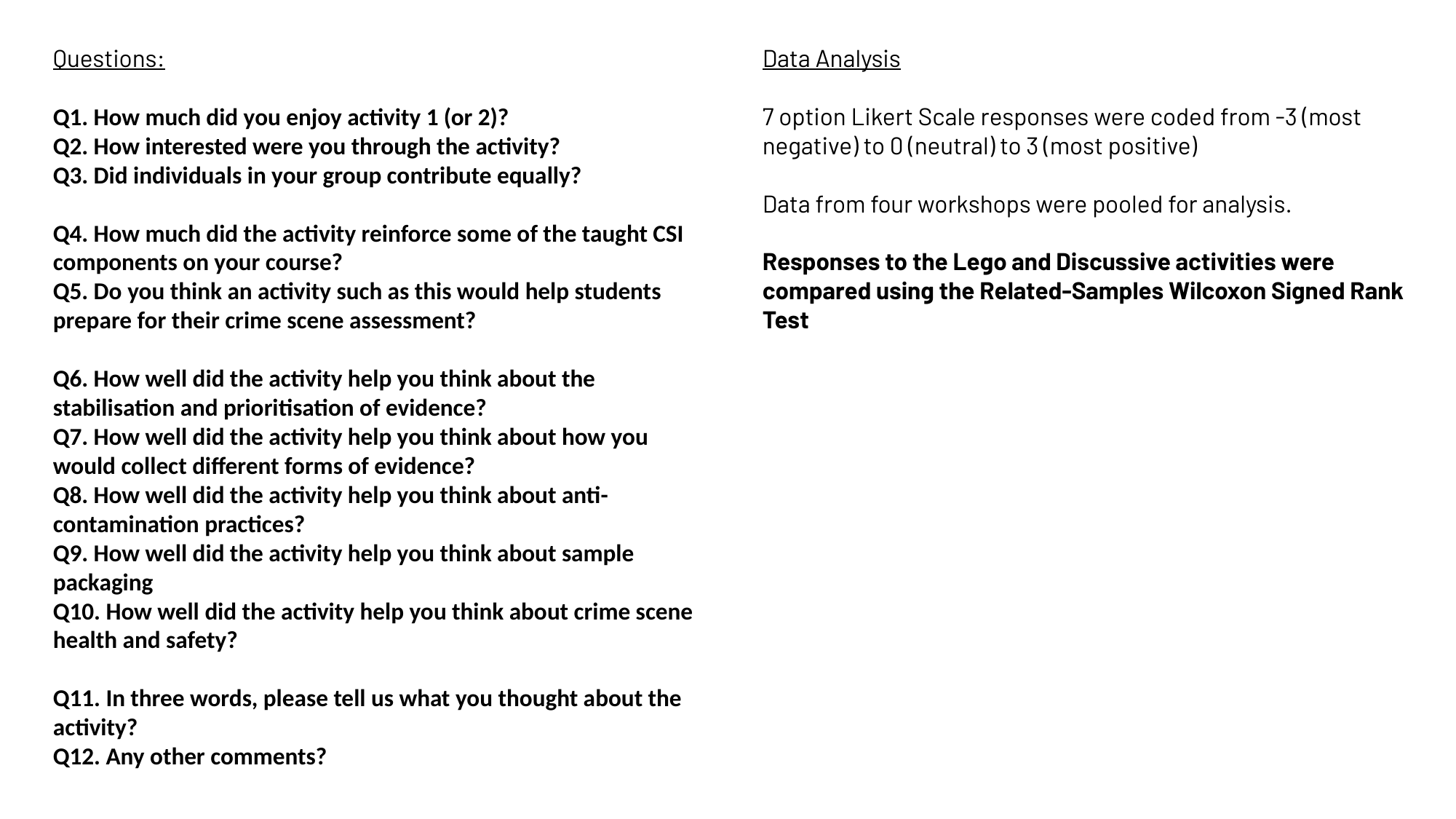

Data Analysis

7 option Likert Scale responses were coded from -3 (most negative) to 0 (neutral) to 3 (most positive)

Data from four workshops were pooled for analysis.

Responses to the Lego and Discussive activities were compared using the Related-Samples Wilcoxon Signed Rank Test
Questions:

Q1. How much did you enjoy activity 1 (or 2)?
Q2. How interested were you through the activity?
Q3. Did individuals in your group contribute equally?

Q4. How much did the activity reinforce some of the taught CSI components on your course?
Q5. Do you think an activity such as this would help students prepare for their crime scene assessment?

Q6. How well did the activity help you think about the stabilisation and prioritisation of evidence?
Q7. How well did the activity help you think about how you would collect different forms of evidence?
Q8. How well did the activity help you think about anti-contamination practices?
Q9. How well did the activity help you think about sample packaging
Q10. How well did the activity help you think about crime scene health and safety?

Q11. In three words, please tell us what you thought about the activity?
Q12. Any other comments?